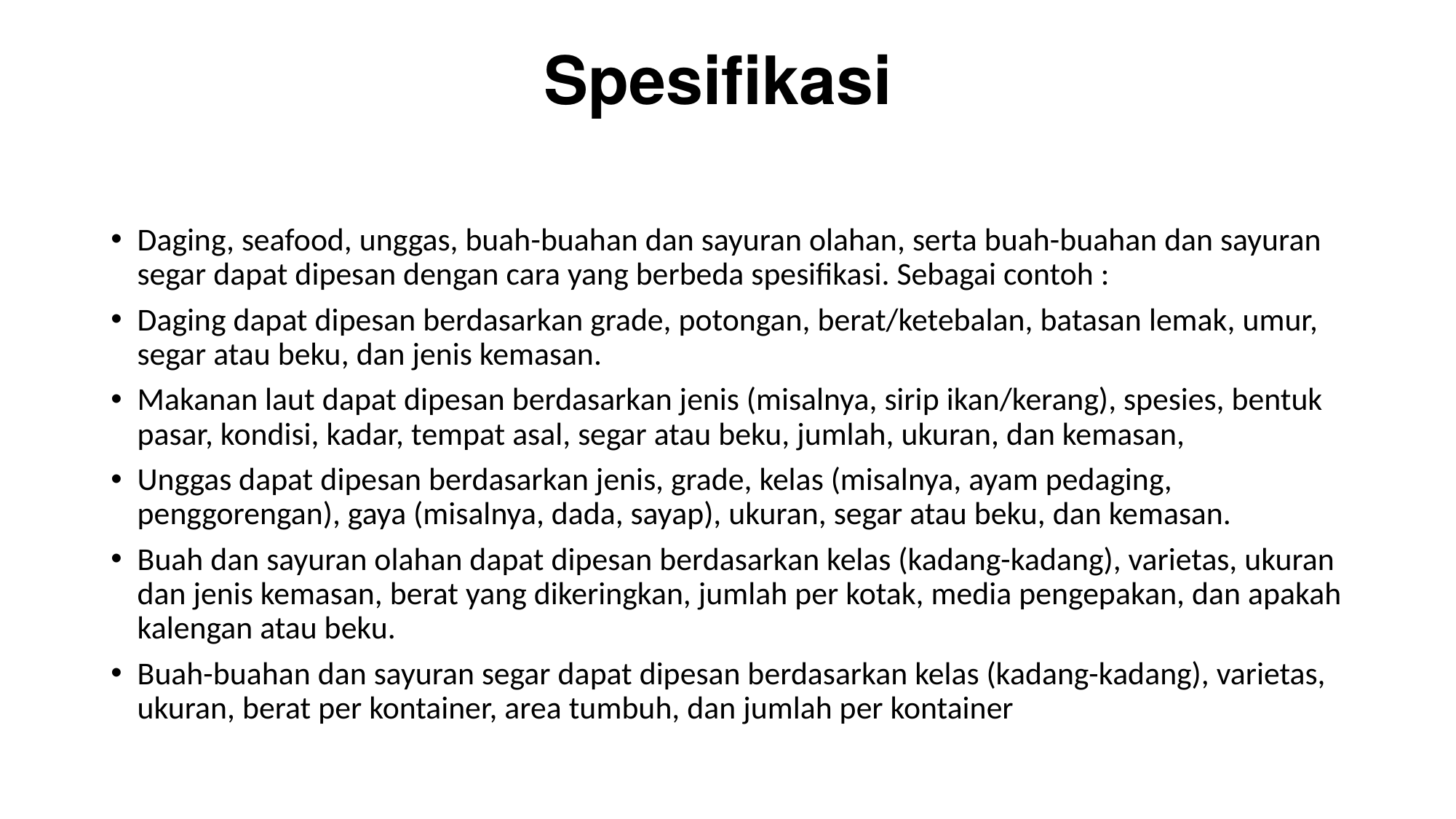

# Spesifikasi
Daging, seafood, unggas, buah-buahan dan sayuran olahan, serta buah-buahan dan sayuran segar dapat dipesan dengan cara yang berbeda spesifikasi. Sebagai contoh :
Daging dapat dipesan berdasarkan grade, potongan, berat/ketebalan, batasan lemak, umur, segar atau beku, dan jenis kemasan.
Makanan laut dapat dipesan berdasarkan jenis (misalnya, sirip ikan/kerang), spesies, bentuk pasar, kondisi, kadar, tempat asal, segar atau beku, jumlah, ukuran, dan kemasan,
Unggas dapat dipesan berdasarkan jenis, grade, kelas (misalnya, ayam pedaging, penggorengan), gaya (misalnya, dada, sayap), ukuran, segar atau beku, dan kemasan.
Buah dan sayuran olahan dapat dipesan berdasarkan kelas (kadang-kadang), varietas, ukuran dan jenis kemasan, berat yang dikeringkan, jumlah per kotak, media pengepakan, dan apakah kalengan atau beku.
Buah-buahan dan sayuran segar dapat dipesan berdasarkan kelas (kadang-kadang), varietas, ukuran, berat per kontainer, area tumbuh, dan jumlah per kontainer